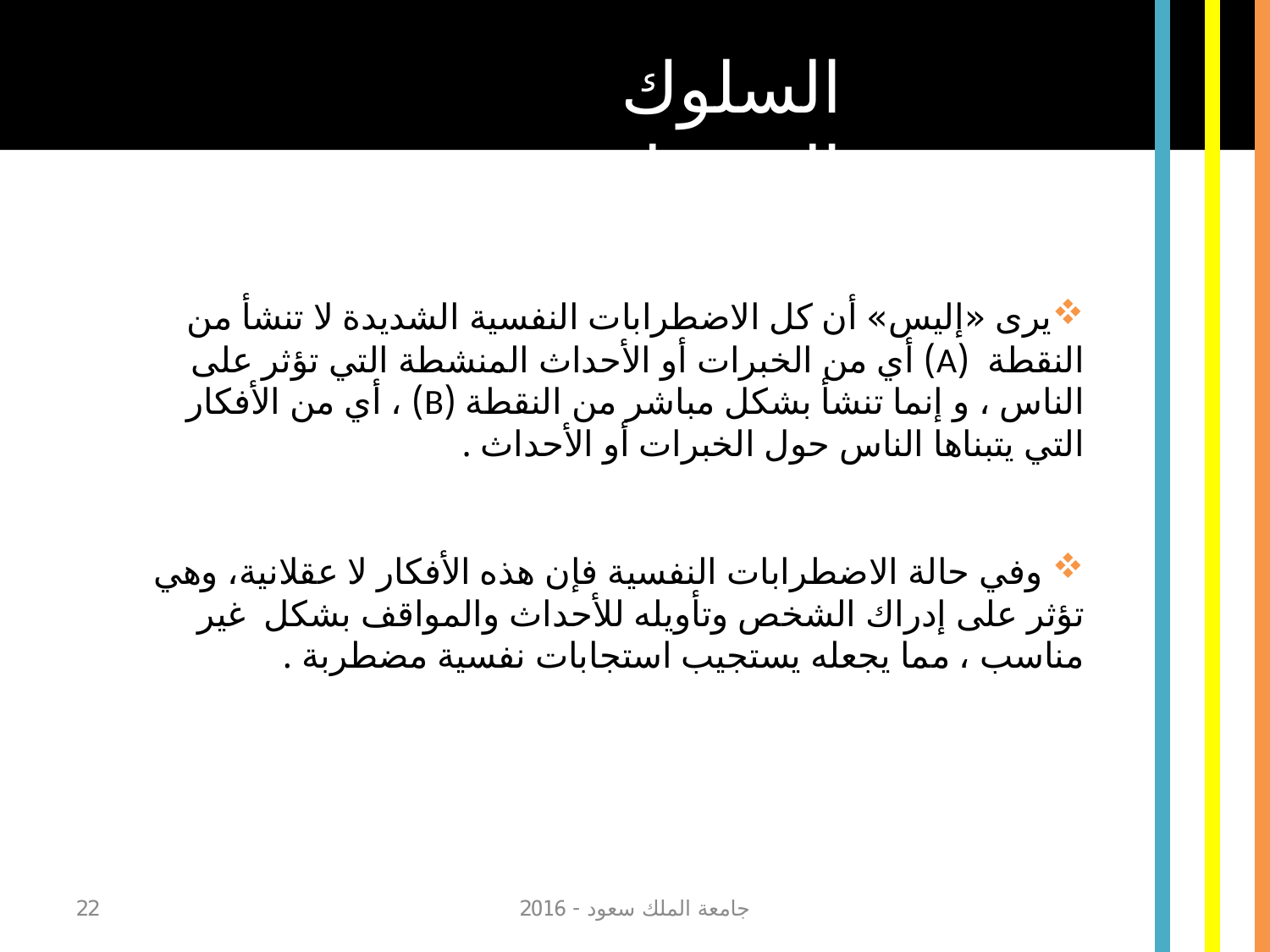

السلوك المضطرب

يرى «إليس» أن كل الاضطرابات النفسية الشديدة لا تنشأ من النقطة  (A) أي من الخبرات أو الأحداث المنشطة التي تؤثر على الناس ، و إنما تنشأ بشكل مباشر من النقطة (B) ، أي من الأفكار التي يتبناها الناس حول الخبرات أو الأحداث .

 وفي حالة الاضطرابات النفسية فإن هذه الأفكار لا عقلانية، وهي تؤثر على إدراك الشخص وتأويله للأحداث والمواقف بشكل  غير مناسب ، مما يجعله يستجيب استجابات نفسية مضطربة .
22
جامعة الملك سعود - 2016